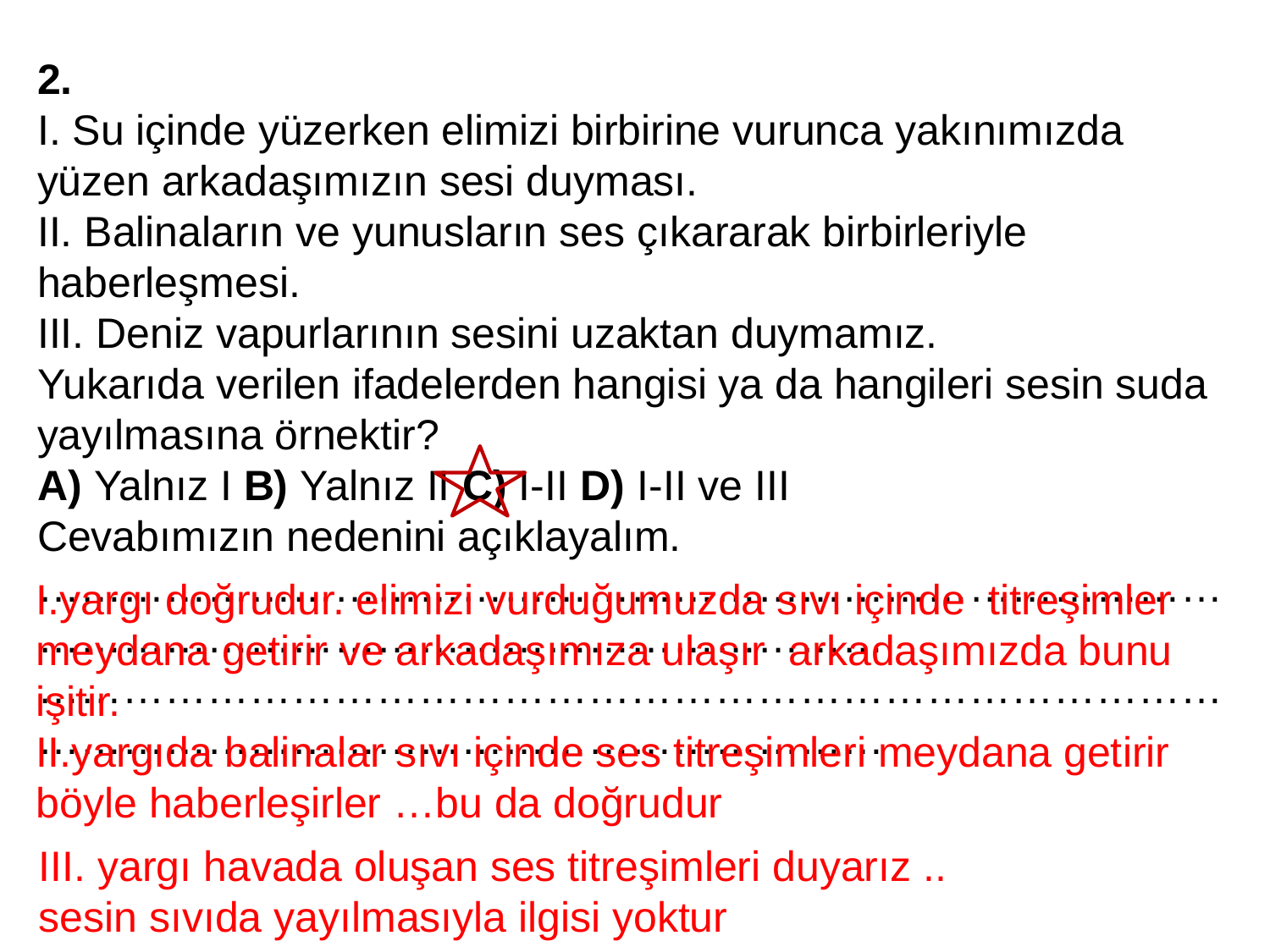

2.
I. Su içinde yüzerken elimizi birbirine vurunca yakınımızda yüzen arkadaşımızın sesi duyması.
II. Balinaların ve yunusların ses çıkararak birbirleriyle haberleşmesi.
III. Deniz vapurlarının sesini uzaktan duymamız.
Yukarıda verilen ifadelerden hangisi ya da hangileri sesin suda yayılmasına örnektir?
A) Yalnız I B) Yalnız II C) I-II D) I-II ve III
Cevabımızın nedenini açıklayalım.
………………………………………………………………………………………………………………………………
………………………………………………………………………………………………………………………………

I.yargı doğrudur. elimizi vurduğumuzda sıvı içinde  titreşimler meydana getirir ve arkadaşımıza ulaşır  arkadaşımızda bunu işitir.
II.yargıda balinalar sıvı içinde ses titreşimleri meydana getirir böyle haberleşirler …bu da doğrudur
III. yargı havada oluşan ses titreşimleri duyarız ..
sesin sıvıda yayılmasıyla ilgisi yoktur